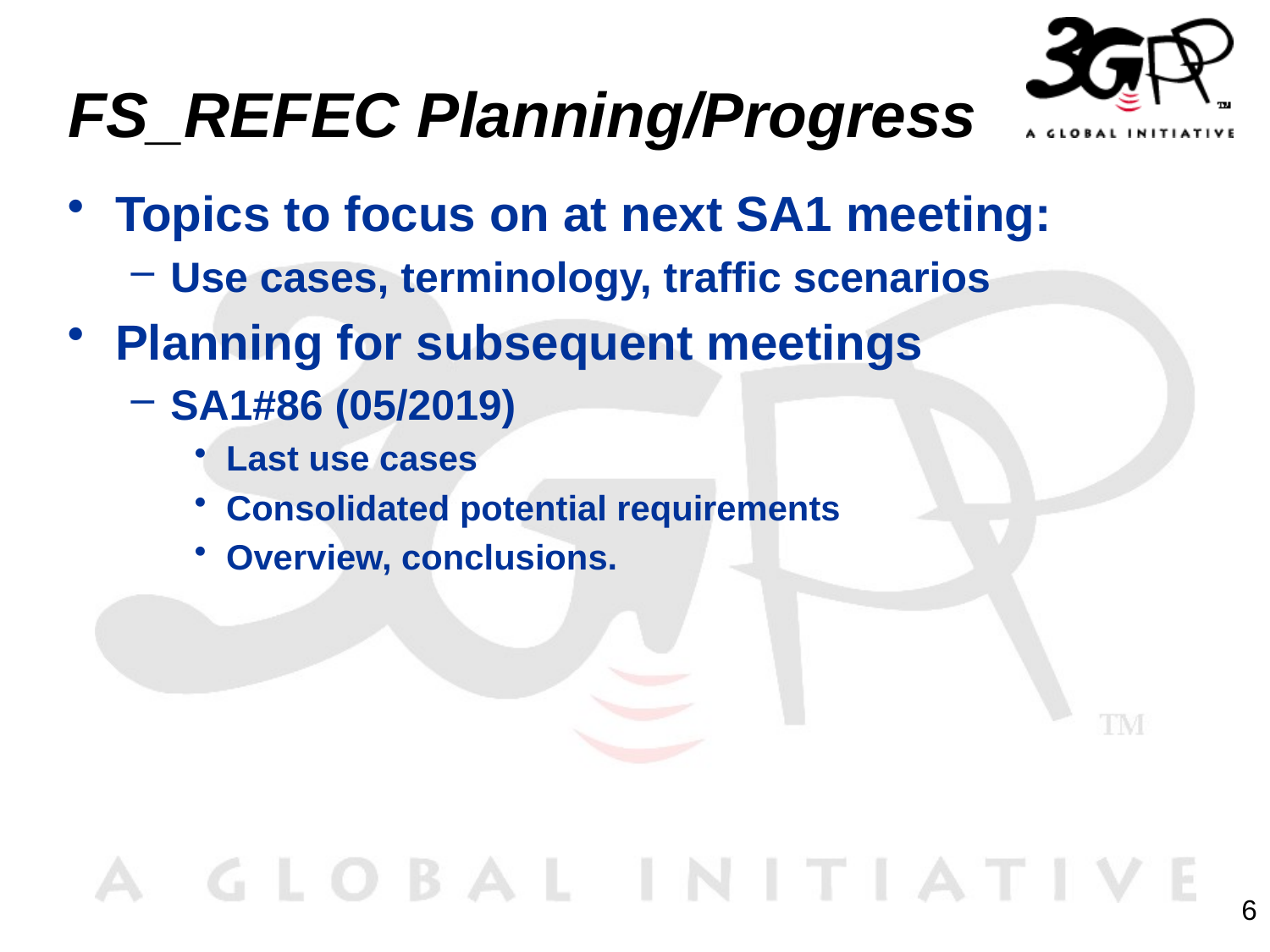

# FS_REFEC Planning/Progress
Topics to focus on at next SA1 meeting:
Use cases, terminology, traffic scenarios
Planning for subsequent meetings
SA1#86 (05/2019)
Last use cases
Consolidated potential requirements
Overview, conclusions.
6